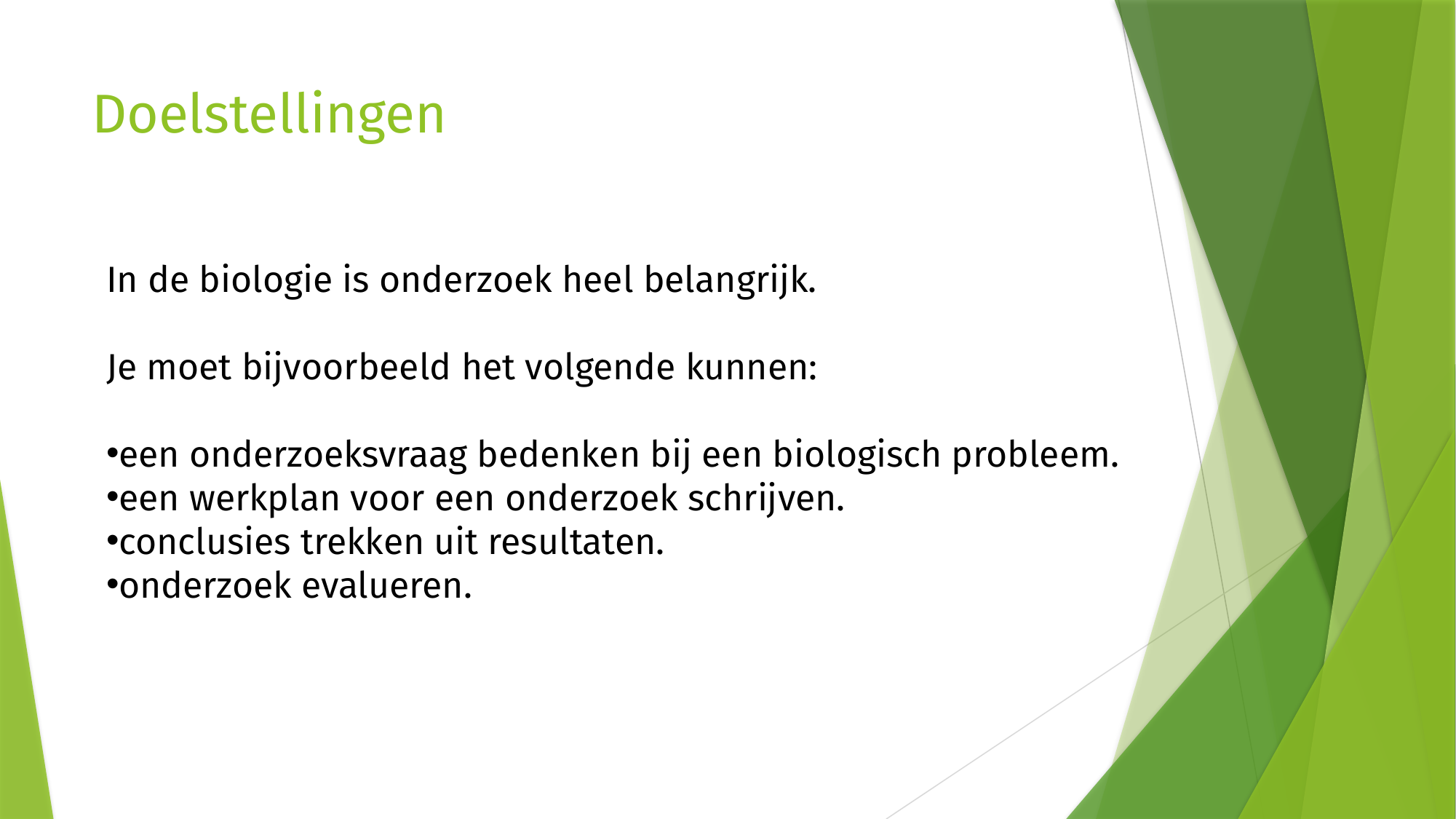

# Doelstellingen
In de biologie is onderzoek heel belangrijk.

Je moet bijvoorbeeld het volgende kunnen:

een onderzoeksvraag bedenken bij een biologisch probleem.
een werkplan voor een onderzoek schrijven.
conclusies trekken uit resultaten.
onderzoek evalueren.